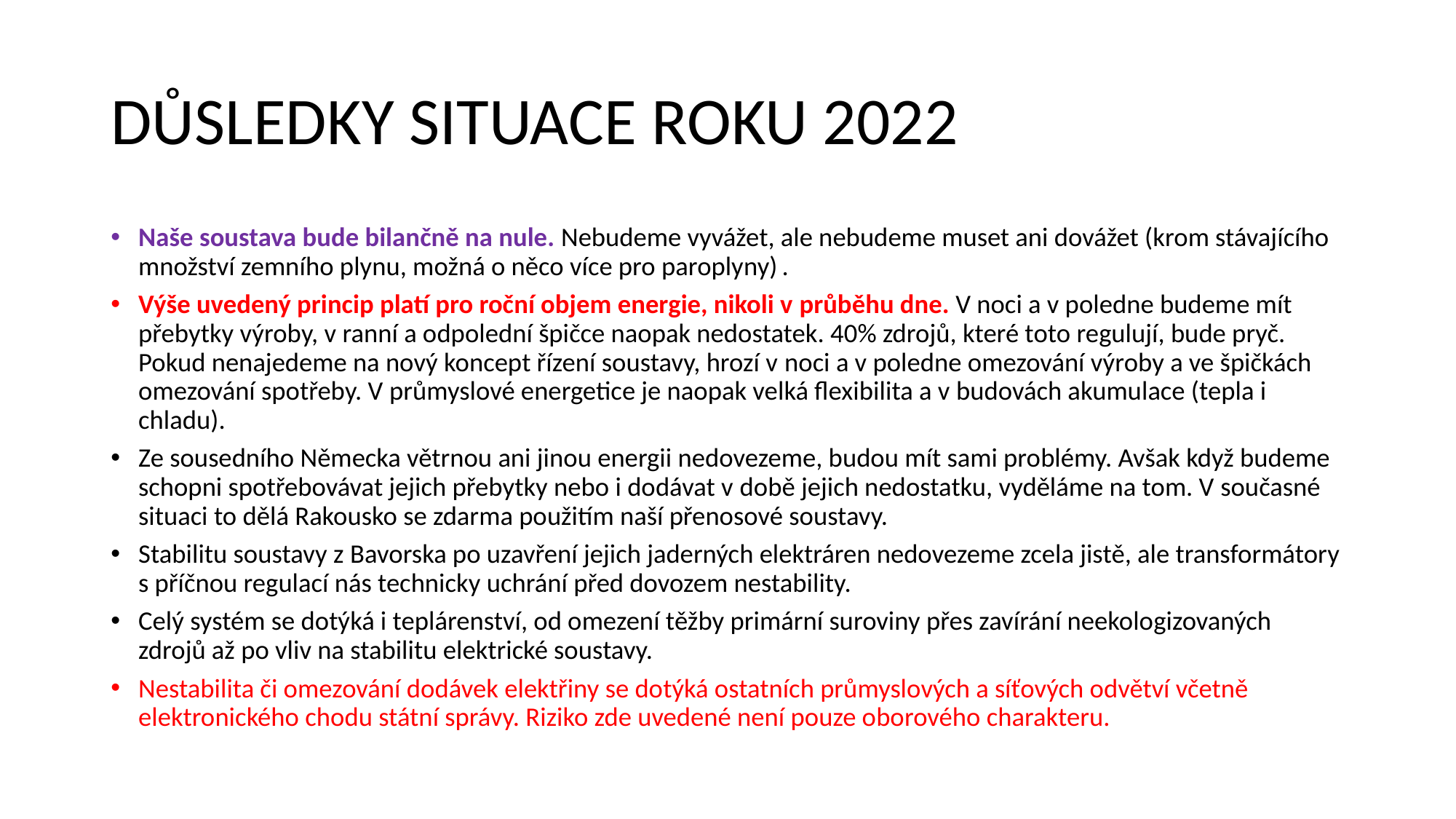

# Důsledky situace roku 2022
Naše soustava bude bilančně na nule. Nebudeme vyvážet, ale nebudeme muset ani dovážet (krom stávajícího množství zemního plynu, možná o něco více pro paroplyny) .
Výše uvedený princip platí pro roční objem energie, nikoli v průběhu dne. V noci a v poledne budeme mít přebytky výroby, v ranní a odpolední špičce naopak nedostatek. 40% zdrojů, které toto regulují, bude pryč. Pokud nenajedeme na nový koncept řízení soustavy, hrozí v noci a v poledne omezování výroby a ve špičkách omezování spotřeby. V průmyslové energetice je naopak velká flexibilita a v budovách akumulace (tepla i chladu).
Ze sousedního Německa větrnou ani jinou energii nedovezeme, budou mít sami problémy. Avšak když budeme schopni spotřebovávat jejich přebytky nebo i dodávat v době jejich nedostatku, vyděláme na tom. V současné situaci to dělá Rakousko se zdarma použitím naší přenosové soustavy.
Stabilitu soustavy z Bavorska po uzavření jejich jaderných elektráren nedovezeme zcela jistě, ale transformátory s příčnou regulací nás technicky uchrání před dovozem nestability.
Celý systém se dotýká i teplárenství, od omezení těžby primární suroviny přes zavírání neekologizovaných zdrojů až po vliv na stabilitu elektrické soustavy.
Nestabilita či omezování dodávek elektřiny se dotýká ostatních průmyslových a síťových odvětví včetně elektronického chodu státní správy. Riziko zde uvedené není pouze oborového charakteru.